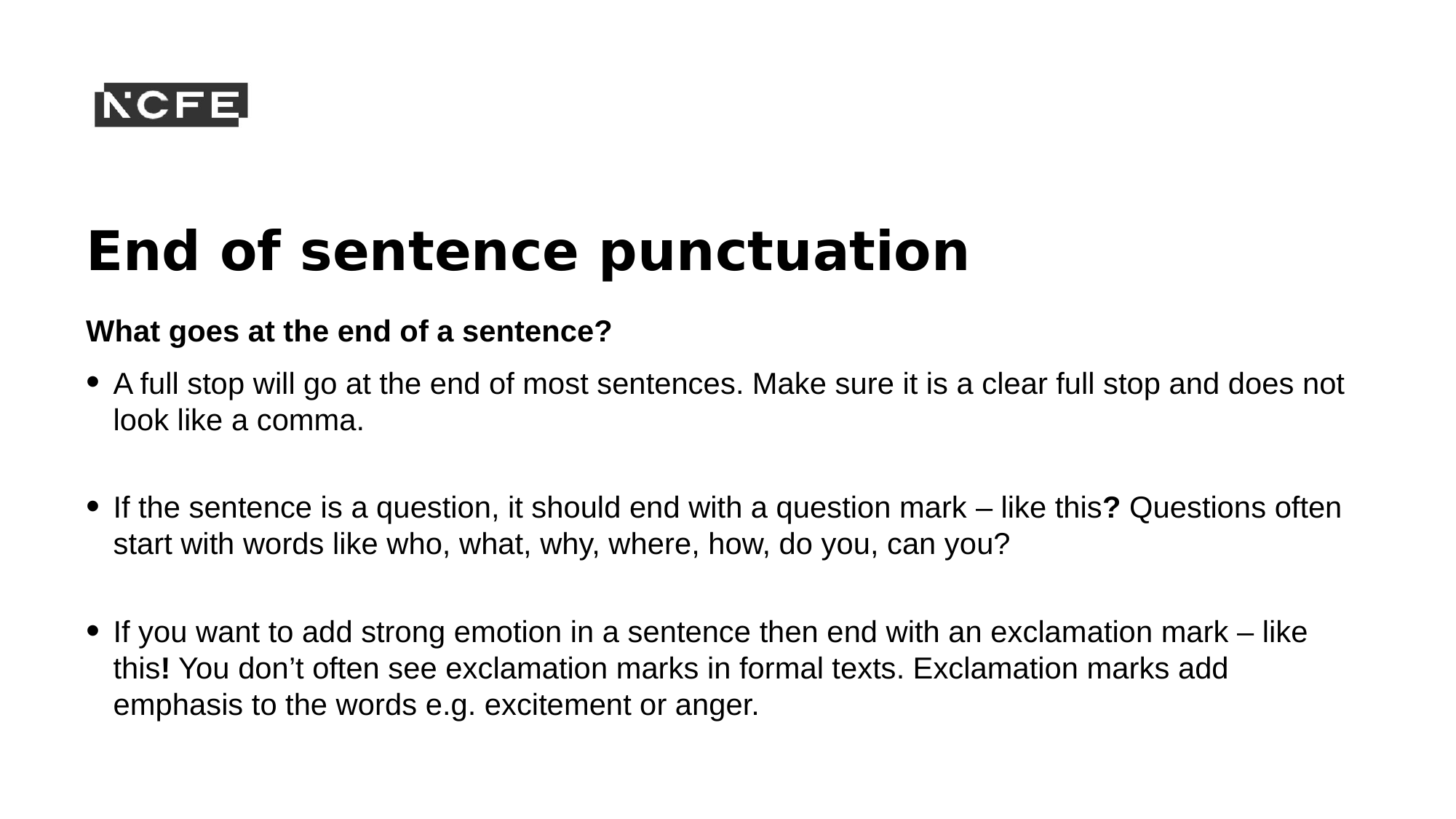

# End of sentence punctuation
What goes at the end of a sentence?
A full stop will go at the end of most sentences. Make sure it is a clear full stop and does not look like a comma.
If the sentence is a question, it should end with a question mark – like this? Questions often start with words like who, what, why, where, how, do you, can you?
If you want to add strong emotion in a sentence then end with an exclamation mark – like this! You don’t often see exclamation marks in formal texts. Exclamation marks add emphasis to the words e.g. excitement or anger.